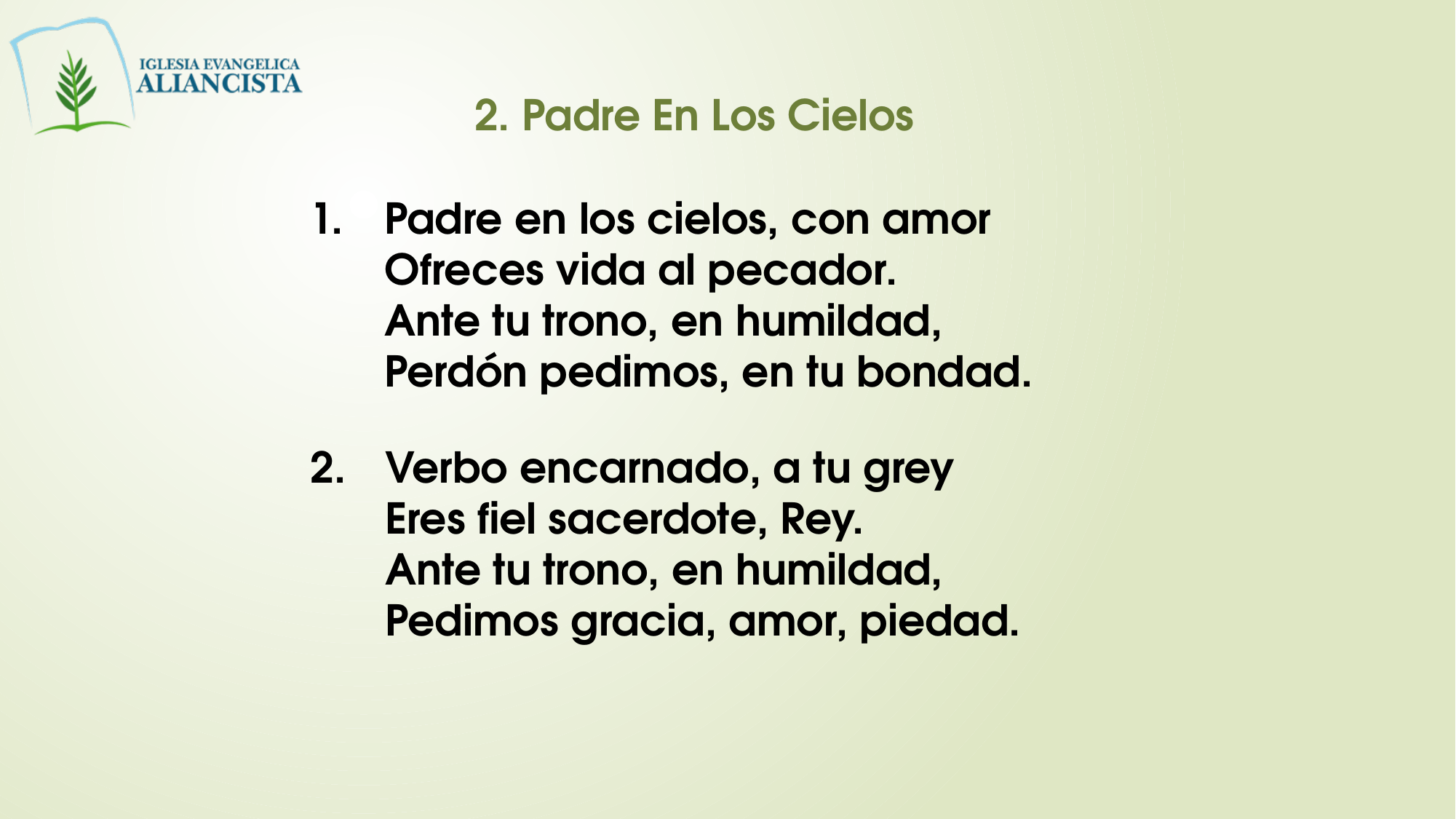

2. Padre En Los Cielos
1. 	Padre en los cielos, con amor
	Ofreces vida al pecador.
	Ante tu trono, en humildad,
	Perdón pedimos, en tu bondad.
2. 	Verbo encarnado, a tu grey
	Eres fiel sacerdote, Rey.
	Ante tu trono, en humildad,
	Pedimos gracia, amor, piedad.